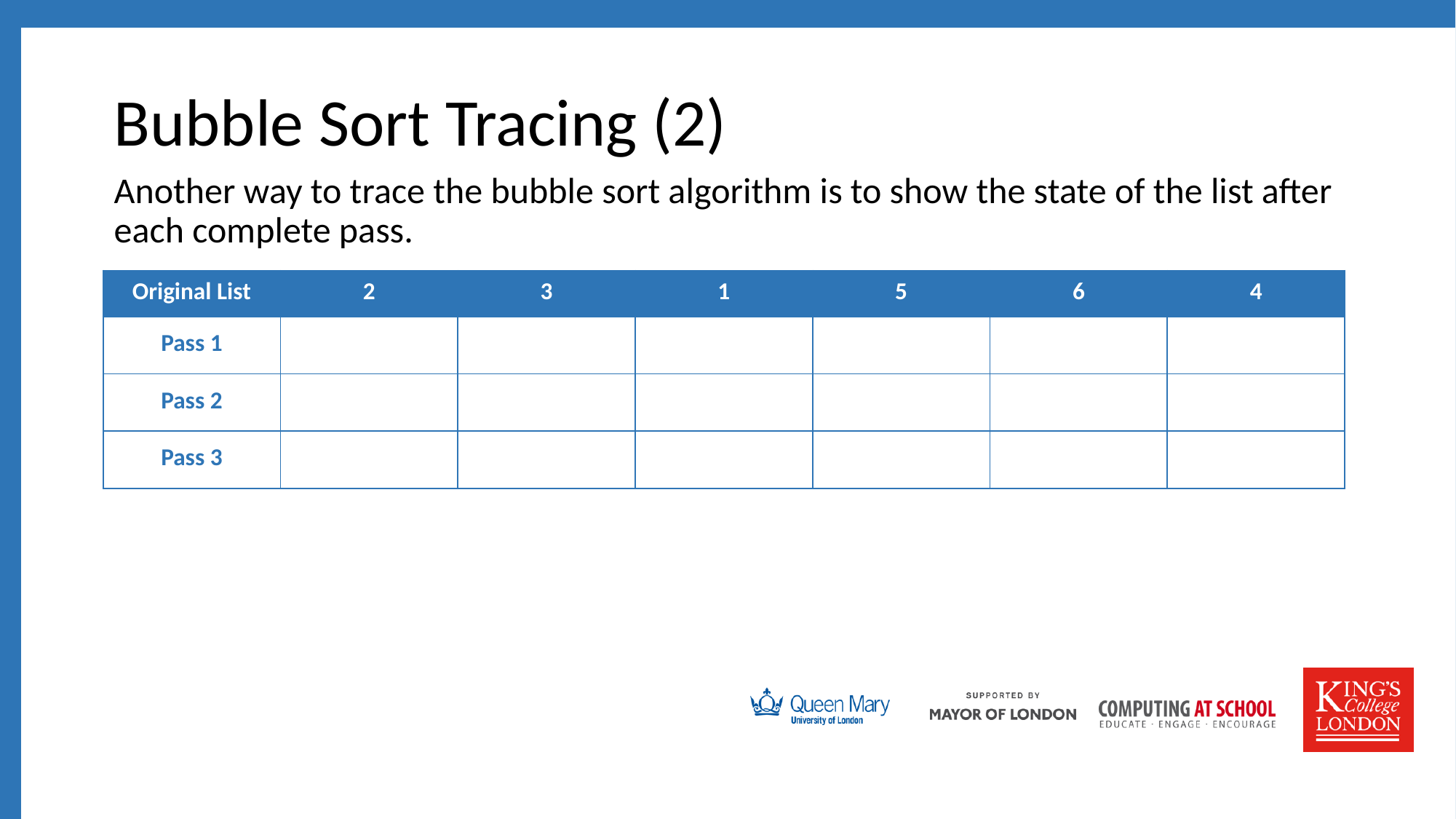

# Bubble Sort Tracing (2)
Another way to trace the bubble sort algorithm is to show the state of the list after each complete pass.

| Original List | 2 | 3 | 1 | 5 | 6 | 4 |
| --- | --- | --- | --- | --- | --- | --- |
| Pass 1 | 2 | 1 | 3 | 5 | 4 | 6 |
| Pass 2 | 1 | 2 | 3 | 4 | 5 | 6 |
| Pass 3 | 1 | 2 | 3 | 4 | 5 | 6 |